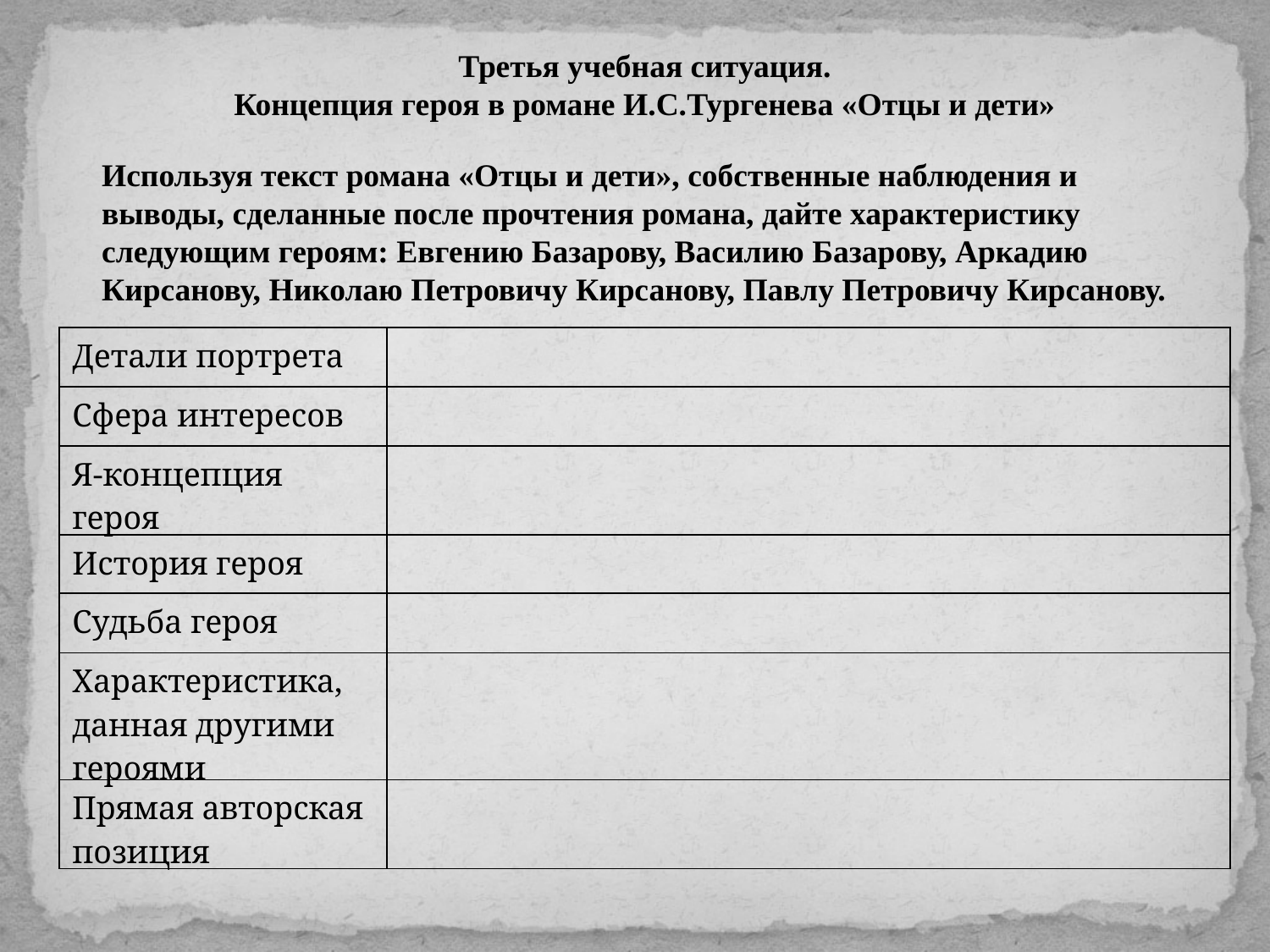

Третья учебная ситуация.
Концепция героя в романе И.С.Тургенева «Отцы и дети»
Используя текст романа «Отцы и дети», собственные наблюдения и выводы, сделанные после прочтения романа, дайте характеристику следующим героям: Евгению Базарову, Василию Базарову, Аркадию Кирсанову, Николаю Петровичу Кирсанову, Павлу Петровичу Кирсанову.
| Детали портрета |  |
| --- | --- |
| Сфера интересов |  |
| Я-концепция героя |  |
| История героя |  |
| Судьба героя |  |
| Характеристика, данная другими героями |  |
| Прямая авторская позиция |  |